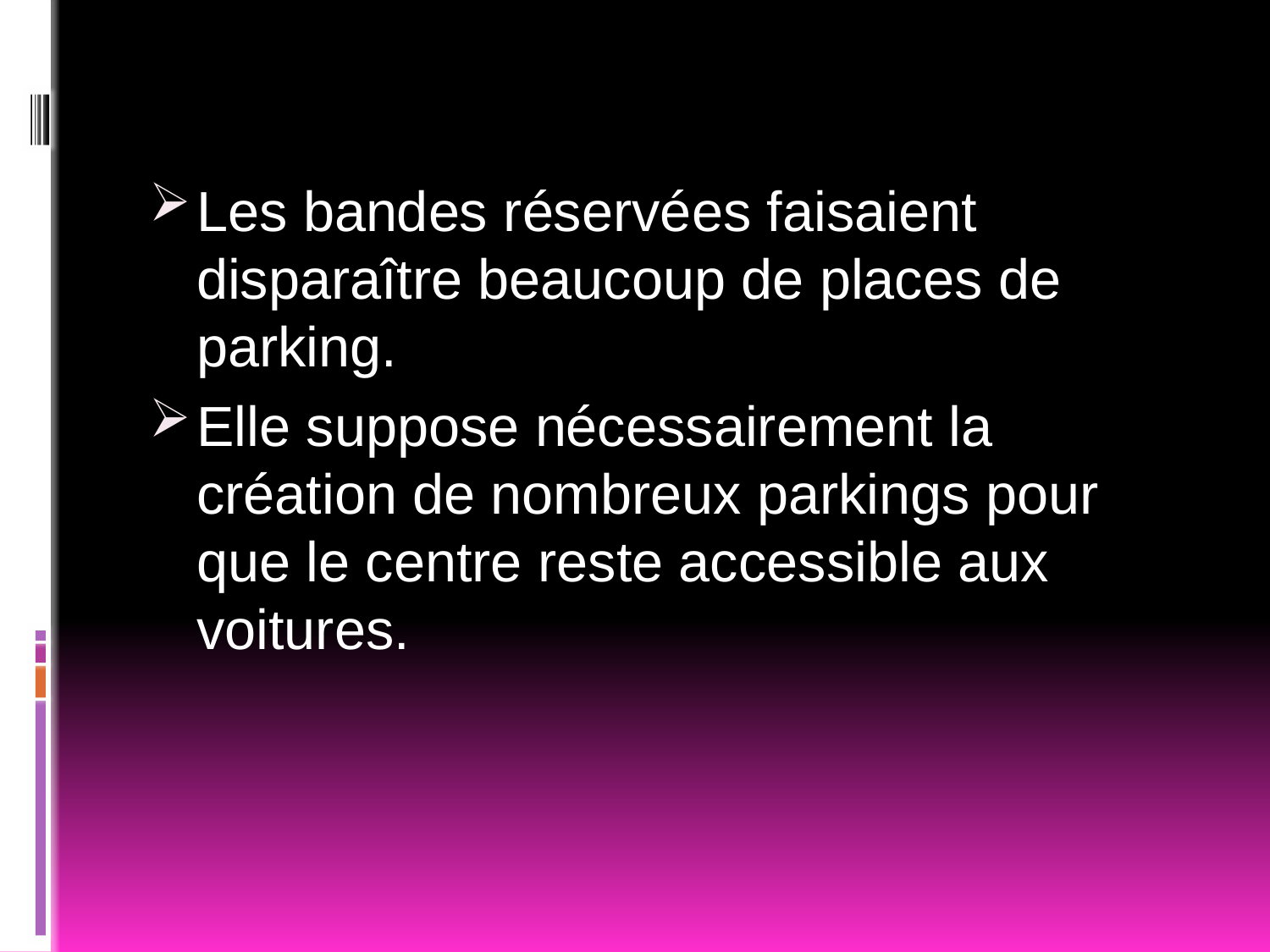

Les bandes réservées faisaient disparaître beaucoup de places de parking.
Elle suppose nécessairement la création de nombreux parkings pour que le centre reste accessible aux voitures.